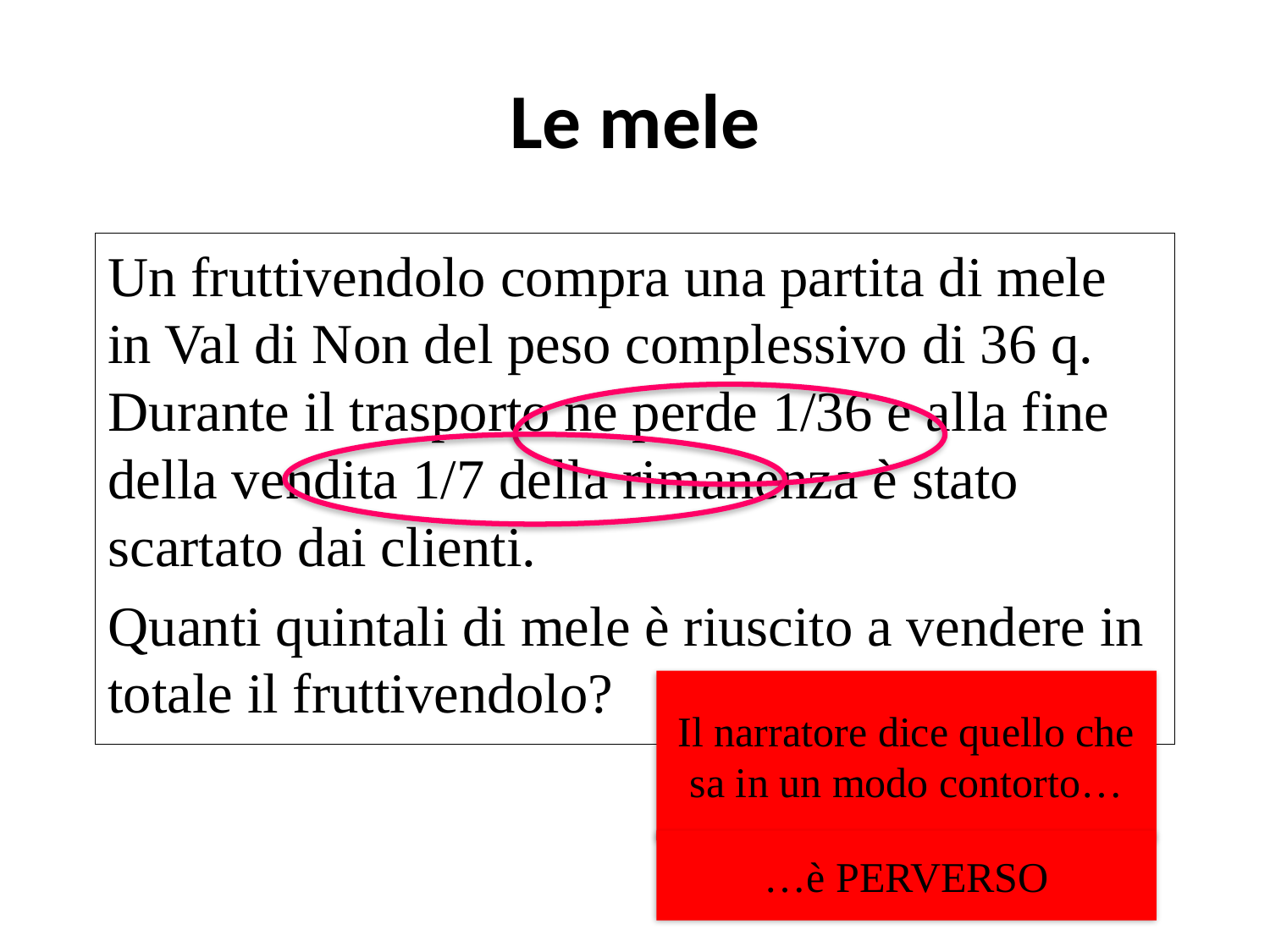

# Le mele
Un fruttivendolo compra una partita di mele in Val di Non del peso complessivo di 36 q. Durante il trasporto ne perde 1/36 e alla fine della vendita 1/7 della rimanenza è stato scartato dai clienti.
Quanti quintali di mele è riuscito a vendere in totale il fruttivendolo?

Il narratore dice quello che sa in un modo contorto…
…è PERVERSO